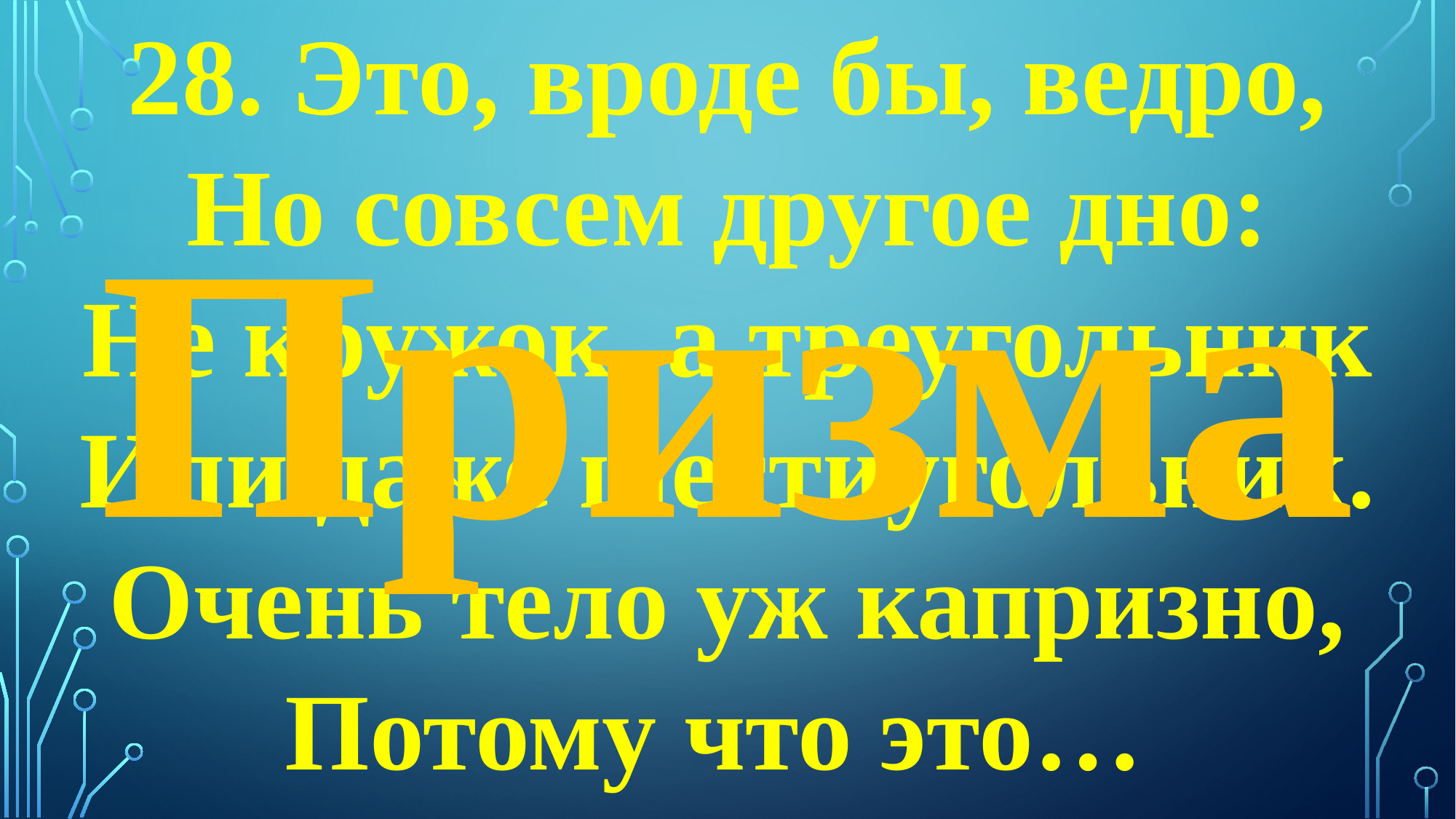

28. Это, вроде бы, ведро,
Но совсем другое дно:
Не кружок, а треугольник
Или даже шестиугольник.
Очень тело уж капризно,
Потому что это…
Призма